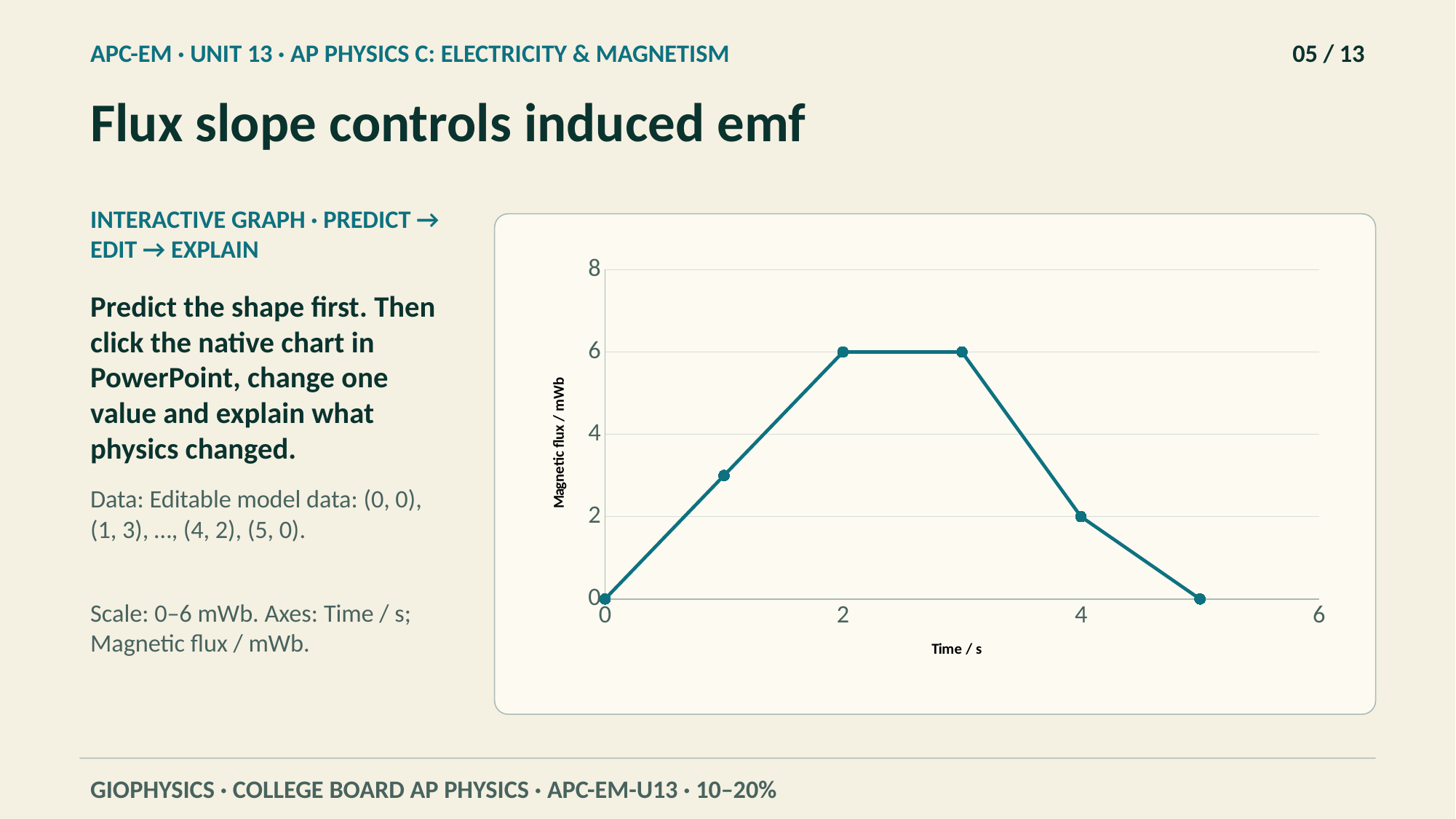

APC-EM · UNIT 13 · AP PHYSICS C: ELECTRICITY & MAGNETISM
05 / 13
Flux slope controls induced emf
INTERACTIVE GRAPH · PREDICT → EDIT → EXPLAIN

### Chart

| Category |  |
|---|---|
Predict the shape first. Then click the native chart in PowerPoint, change one value and explain what physics changed.
Data: Editable model data: (0, 0), (1, 3), …, (4, 2), (5, 0).
Scale: 0–6 mWb. Axes: Time / s; Magnetic flux / mWb.

GIOPHYSICS · COLLEGE BOARD AP PHYSICS · APC-EM-U13 · 10–20%